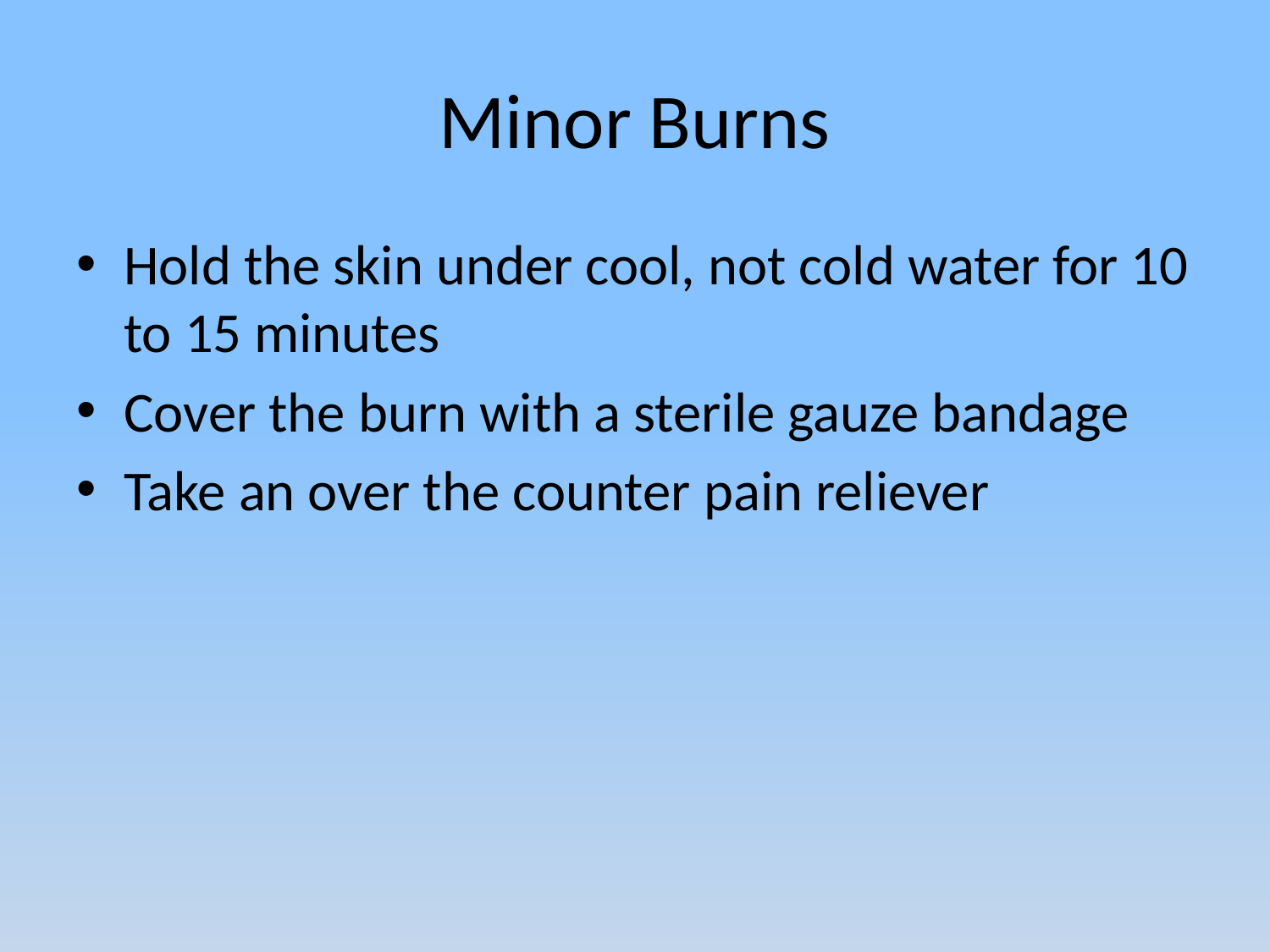

# Minor Burns
Hold the skin under cool, not cold water for 10 to 15 minutes
Cover the burn with a sterile gauze bandage
Take an over the counter pain reliever